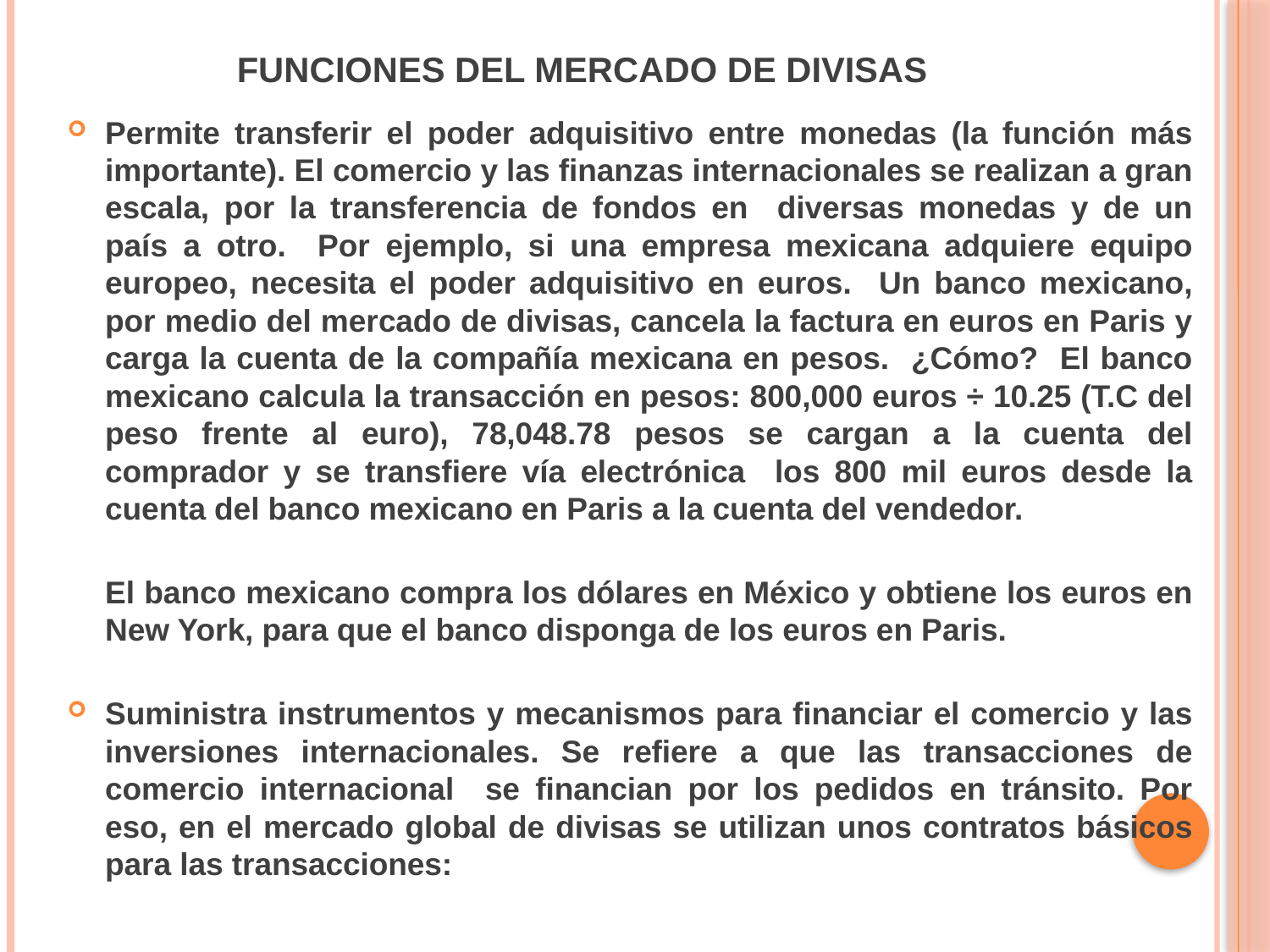

# Funciones del mercado de divisas
Permite transferir el poder adquisitivo entre monedas (la función más importante). El comercio y las finanzas internacionales se realizan a gran escala, por la transferencia de fondos en 	diversas monedas y de un país a otro.  Por ejemplo, si una empresa mexicana adquiere equipo europeo, necesita el poder adquisitivo en euros.  Un banco mexicano, por medio del mercado de divisas, cancela la factura en euros en Paris y carga la cuenta de la compañía mexicana en pesos.  ¿Cómo?  El banco mexicano calcula la transacción en pesos: 800,000 euros ÷ 10.25 (T.C del peso frente al euro), 78,048.78 pesos se cargan a la cuenta del comprador y se transfiere vía electrónica  los 800 mil euros desde la cuenta del banco mexicano en Paris a la cuenta del vendedor.

	El banco mexicano compra los dólares en México y obtiene los euros en New York, para que el banco disponga de los euros en Paris.

Suministra instrumentos y mecanismos para financiar el comercio y las inversiones internacionales. Se refiere a que las transacciones de comercio internacional  se financian por los pedidos en tránsito. Por eso, en el mercado global de divisas se utilizan unos contratos básicos para las transacciones: